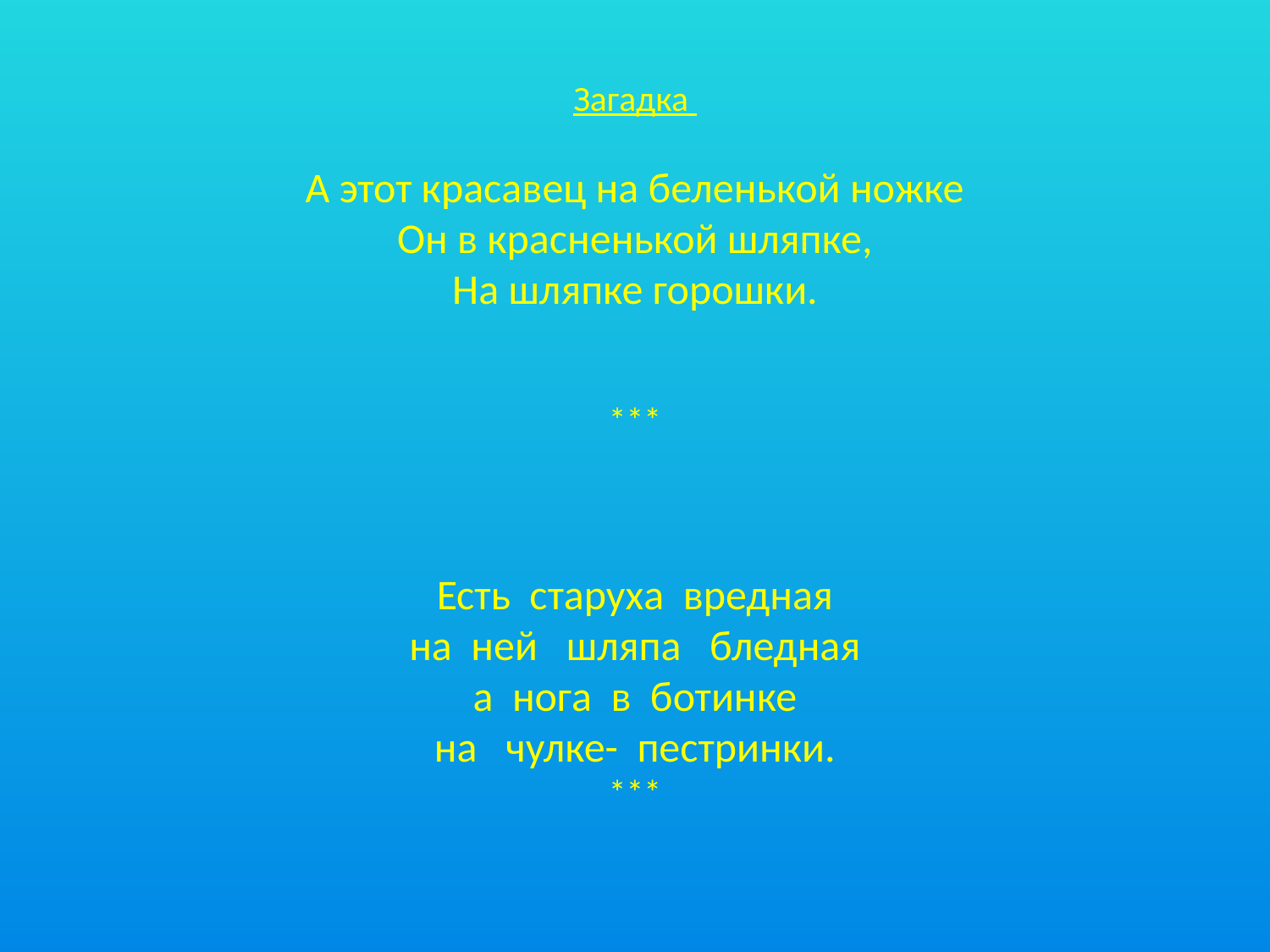

# Загадка А этот красавец на беленькой ножке Он в красненькой шляпке, На шляпке горошки. *** Есть  старуха  вредная на  ней   шляпа   бледная а  нога  в  ботинке на   чулке-  пестринки. ***